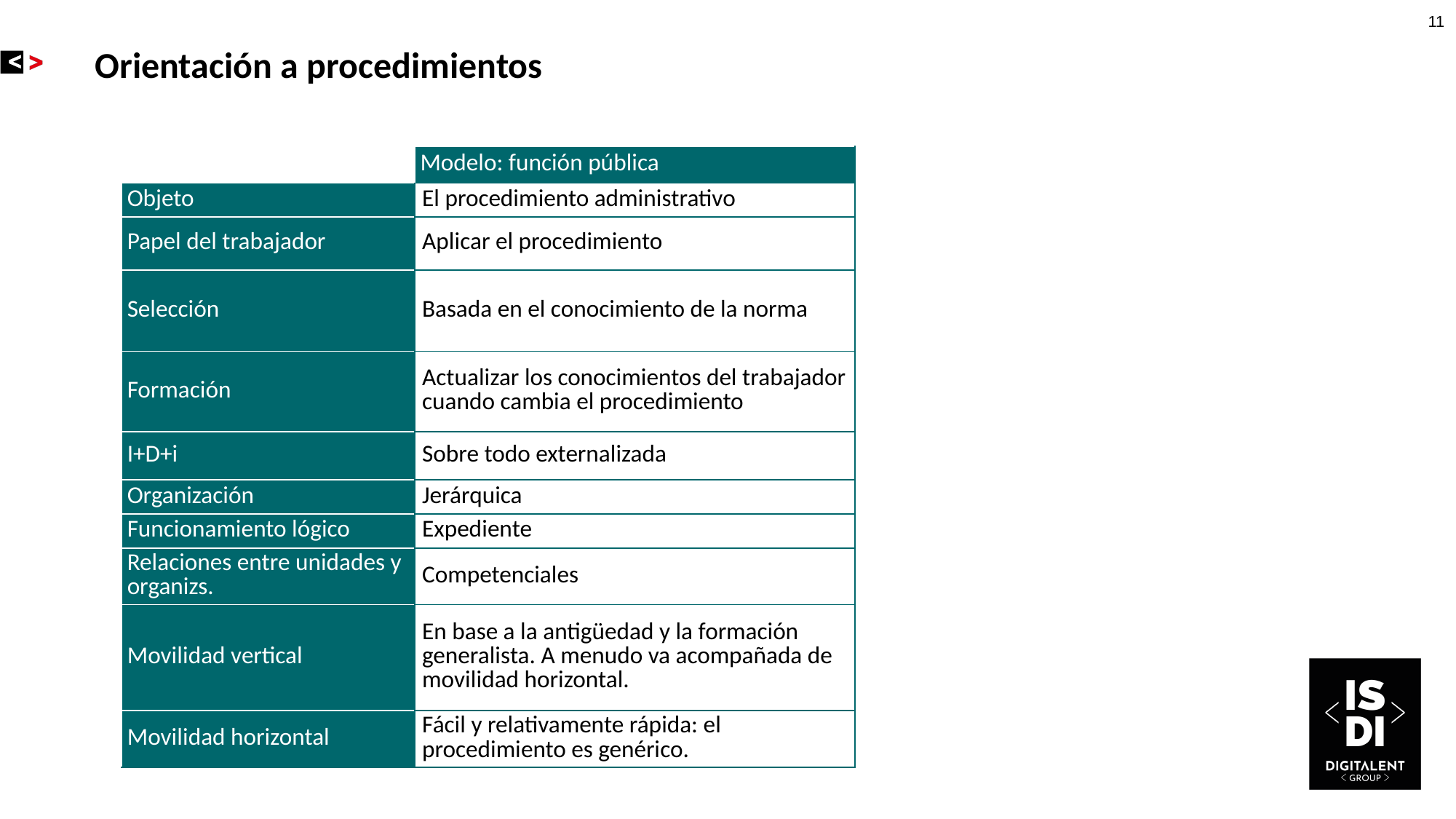

# Orientación a procedimientos
|  | Modelo: función pública | Modelo: servicio y política pública |
| --- | --- | --- |
| Objeto | El procedimiento administrativo | Servicio y política pública, impacto |
| Papel del trabajador | Aplicar el procedimiento | Diseñar e implantar un servicio o política pública |
| Selección | Basada en el conocimiento de la norma | Basada en las competencias y habilidades del trabajador para el desempeño de las funciones que tendrá que desarrollar |
| Formación | Actualizar los conocimientos del trabajador cuando cambia el procedimiento | Fomentar el desarrollo del trabajador para que adquiera nuevas competencias y habilidades para mejorar su desempeño |
| I+D+i | Sobre todo externalizada | Equipo propio, comunidades de práctica y aprendizaje |
| Organización | Jerárquica | Por proyectos |
| Funcionamiento lógico | Expediente | Interoperabilidad y ciencia de datos |
| Relaciones entre unidades y organizs. | Competenciales | De colaboración y complementariedad |
| Movilidad vertical | En base a la antigüedad y la formación generalista. A menudo va acompañada de movilidad horizontal. | En base a su capacidad. Requiere adquirir competencias específicas. Generalmente se progresa en el mismo ámbito funcional. |
| Movilidad horizontal | Fácil y relativamente rápida: el procedimiento es genérico. | Difícil y lenta: requiere adquirir competencias específicas |